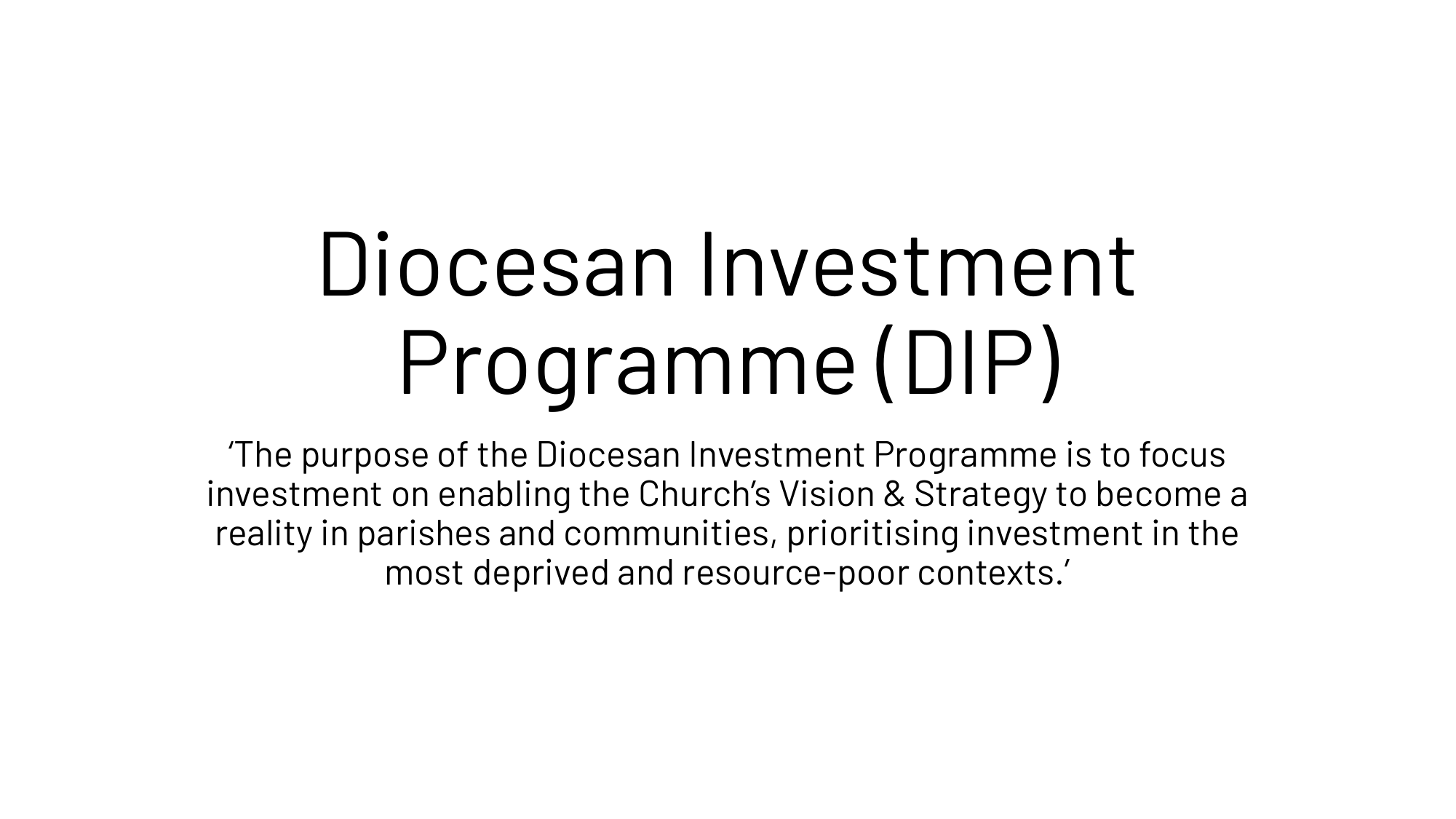

# Diocesan Investment Programme (DIP)
‘The purpose of the Diocesan Investment Programme is to focus investment on enabling the Church’s Vision & Strategy to become a reality in parishes and communities, prioritising investment in the most deprived and resource-poor contexts.’